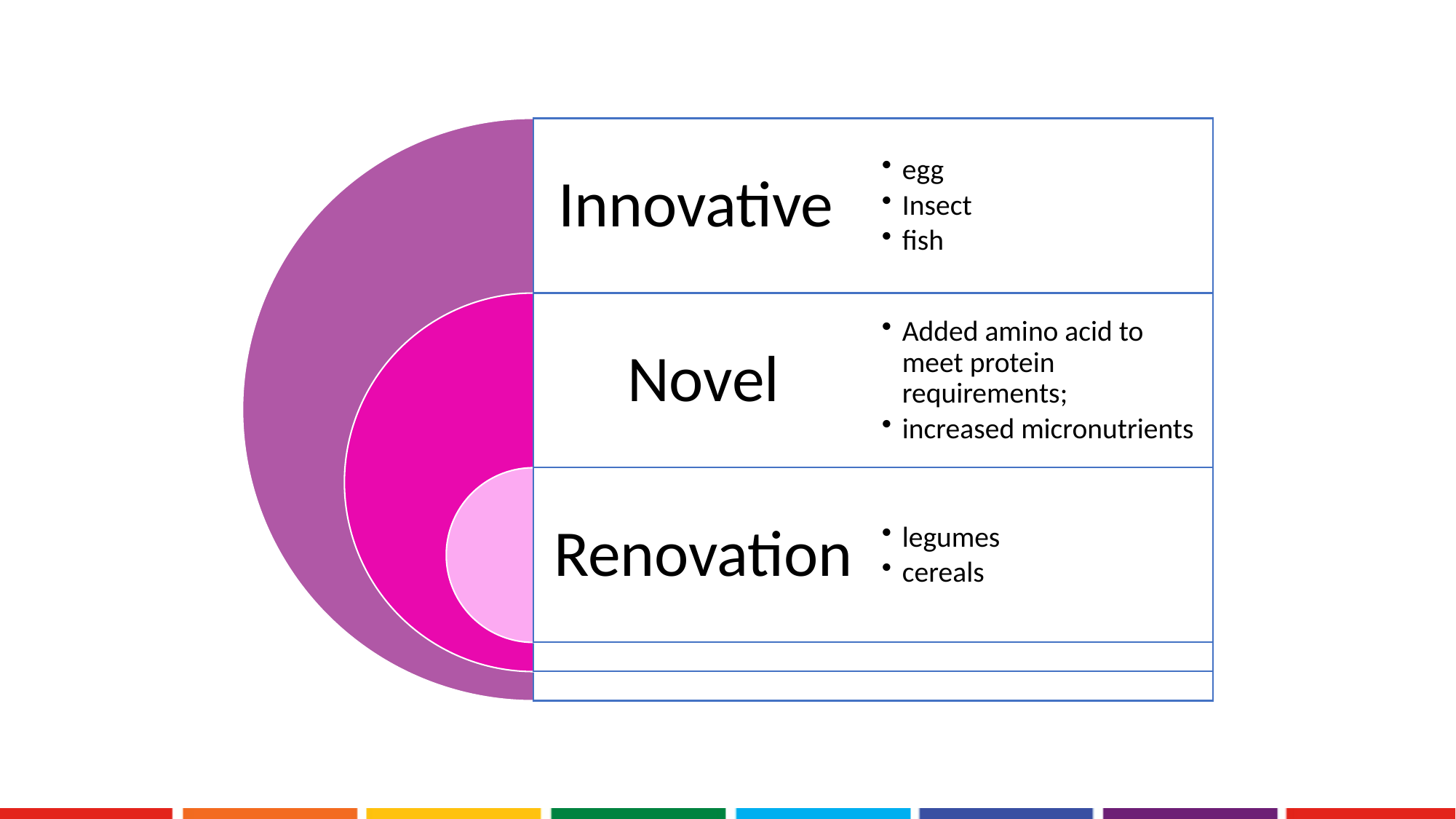

Innovative
Novel
Renovation
egg
Insect
fish
Added amino acid to meet protein requirements;
increased micronutrients
legumes
cereals